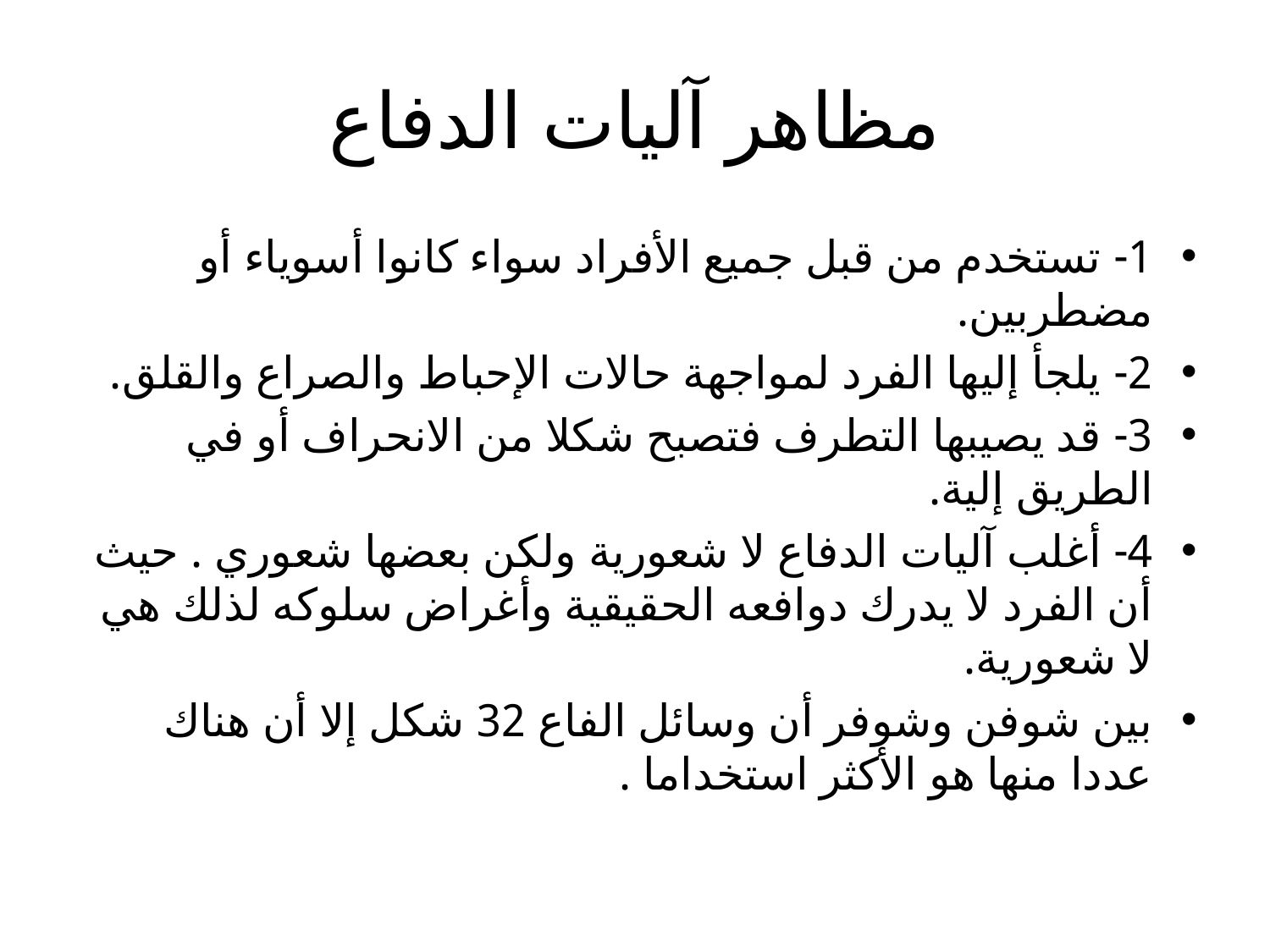

# مظاهر آليات الدفاع
1- تستخدم من قبل جميع الأفراد سواء كانوا أسوياء أو مضطربين.
2- يلجأ إليها الفرد لمواجهة حالات الإحباط والصراع والقلق.
3- قد يصيبها التطرف فتصبح شكلا من الانحراف أو في الطريق إلية.
4- أغلب آليات الدفاع لا شعورية ولكن بعضها شعوري . حيث أن الفرد لا يدرك دوافعه الحقيقية وأغراض سلوكه لذلك هي لا شعورية.
بين شوفن وشوفر أن وسائل الفاع 32 شكل إلا أن هناك عددا منها هو الأكثر استخداما .